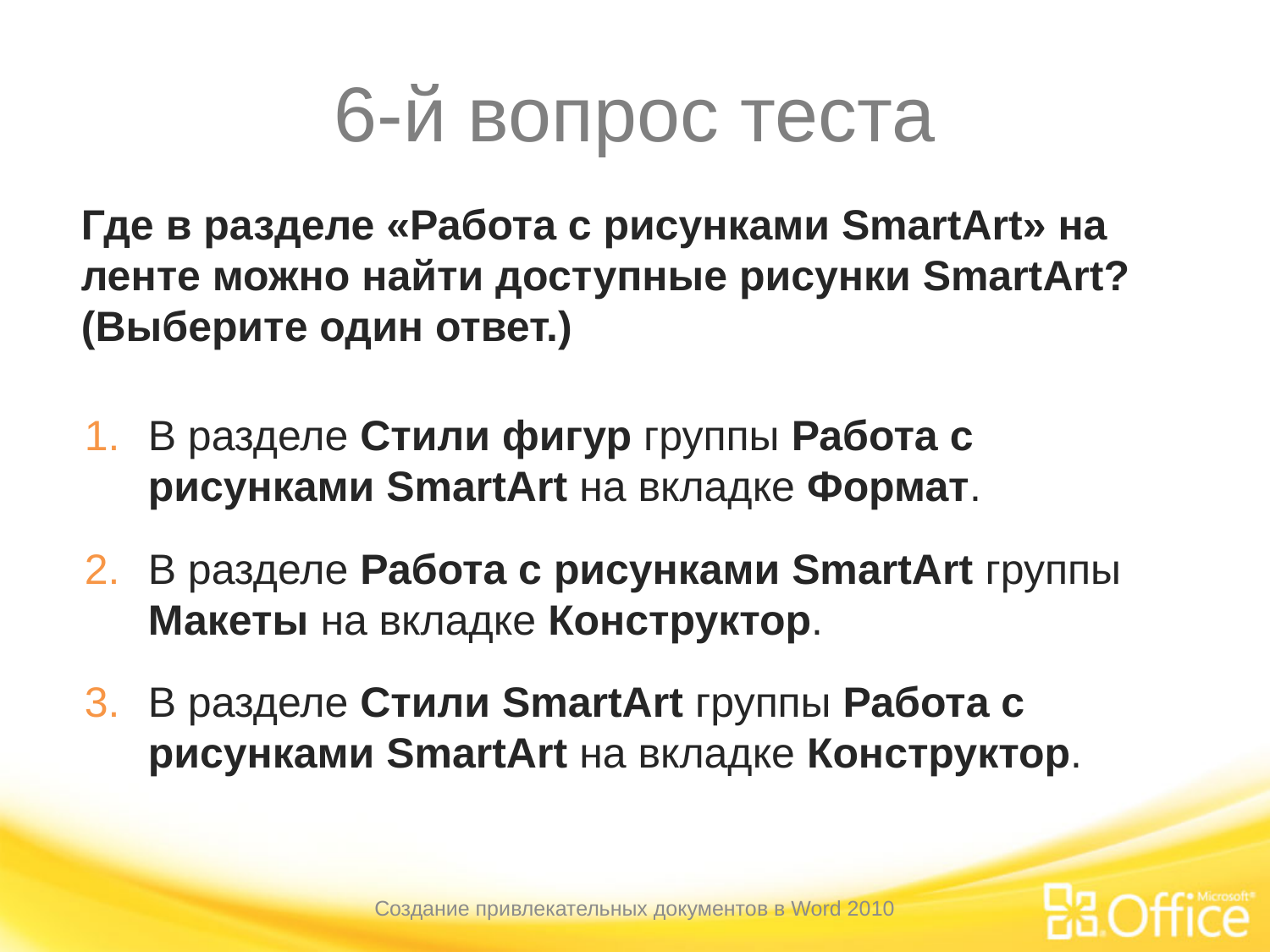

# 6-й вопрос теста
Где в разделе «Работа с рисунками SmartArt» на ленте можно найти доступные рисунки SmartArt? (Выберите один ответ.)
В разделе Стили фигур группы Работа с рисунками SmartArt на вкладке Формат.
В разделе Работа с рисунками SmartArt группы Макеты на вкладке Конструктор.
В разделе Стили SmartArt группы Работа с рисунками SmartArt на вкладке Конструктор.
Создание привлекательных документов в Word 2010